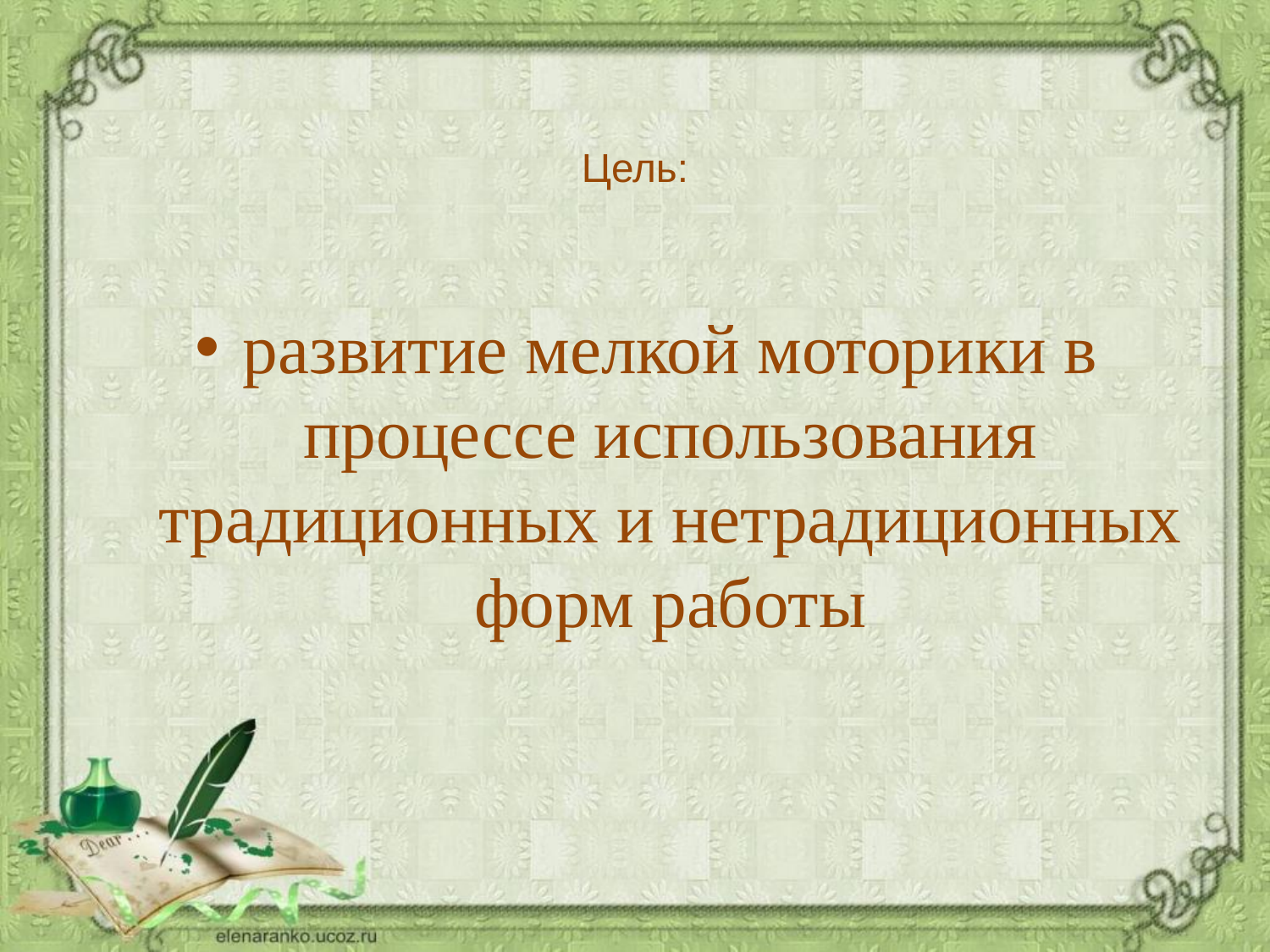

# Цель:

развитие мелкой моторики в процессе использования традиционных и нетрадиционных форм работы